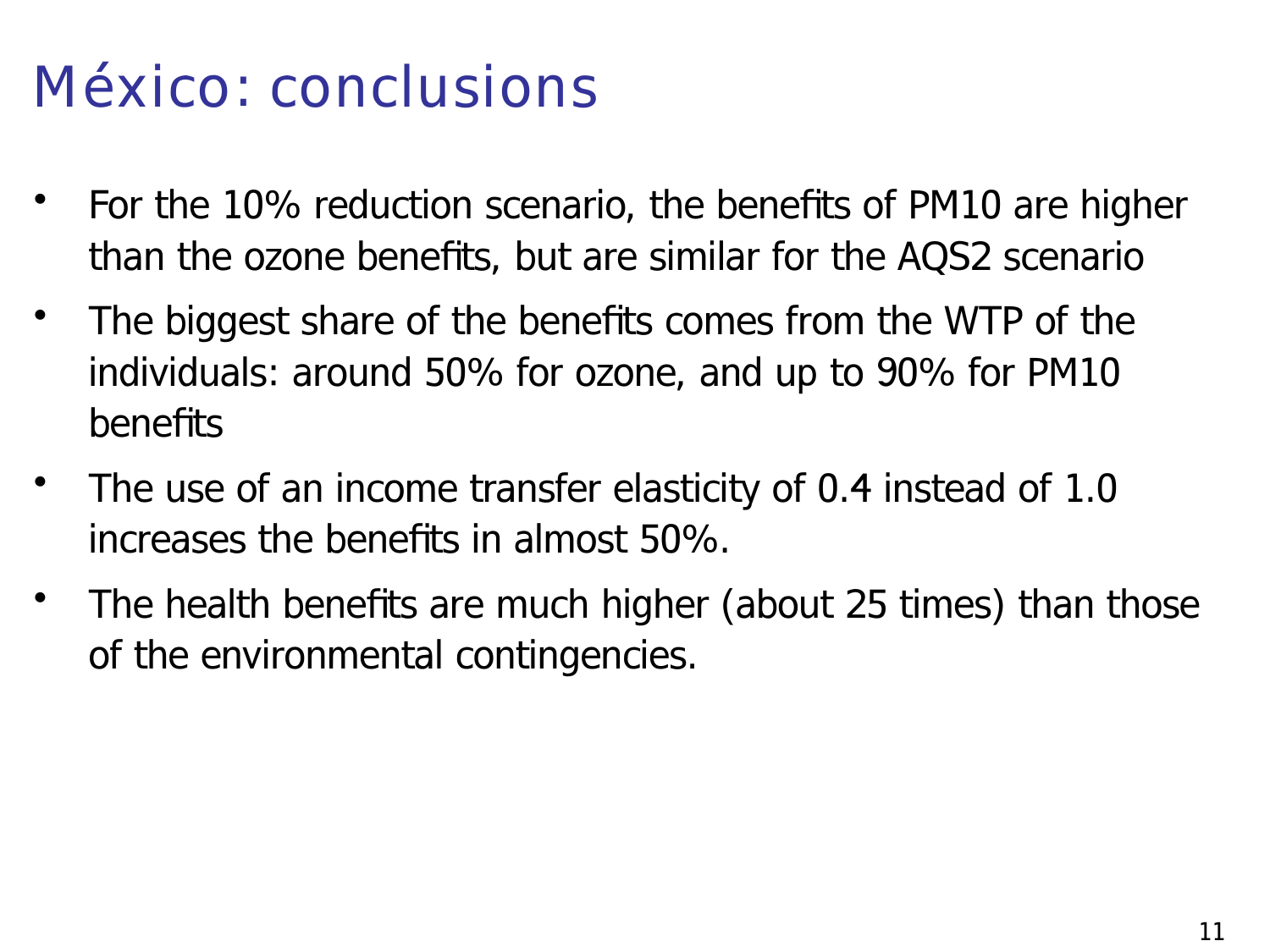

# México: conclusions
For the 10% reduction scenario, the benefits of PM10 are higher than the ozone benefits, but are similar for the AQS2 scenario
The biggest share of the benefits comes from the WTP of the individuals: around 50% for ozone, and up to 90% for PM10 benefits
The use of an income transfer elasticity of 0.4 instead of 1.0 increases the benefits in almost 50%.
The health benefits are much higher (about 25 times) than those of the environmental contingencies.
11